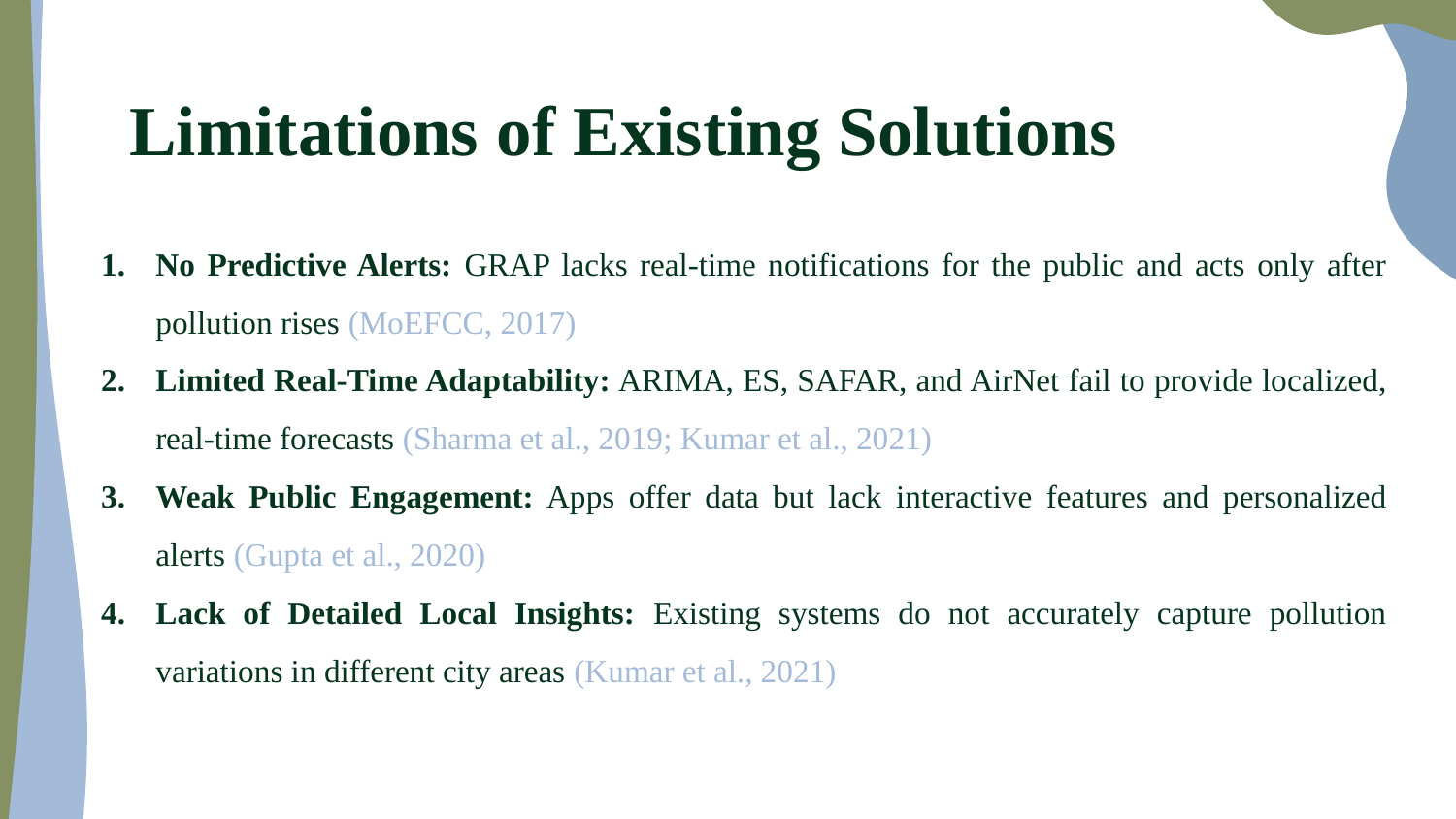

# Limitations of Existing Solutions
No Predictive Alerts: GRAP lacks real-time notifications for the public and acts only after pollution rises (MoEFCC, 2017)
Limited Real-Time Adaptability: ARIMA, ES, SAFAR, and AirNet fail to provide localized, real-time forecasts (Sharma et al., 2019; Kumar et al., 2021)
Weak Public Engagement: Apps offer data but lack interactive features and personalized alerts (Gupta et al., 2020)
Lack of Detailed Local Insights: Existing systems do not accurately capture pollution variations in different city areas (Kumar et al., 2021)